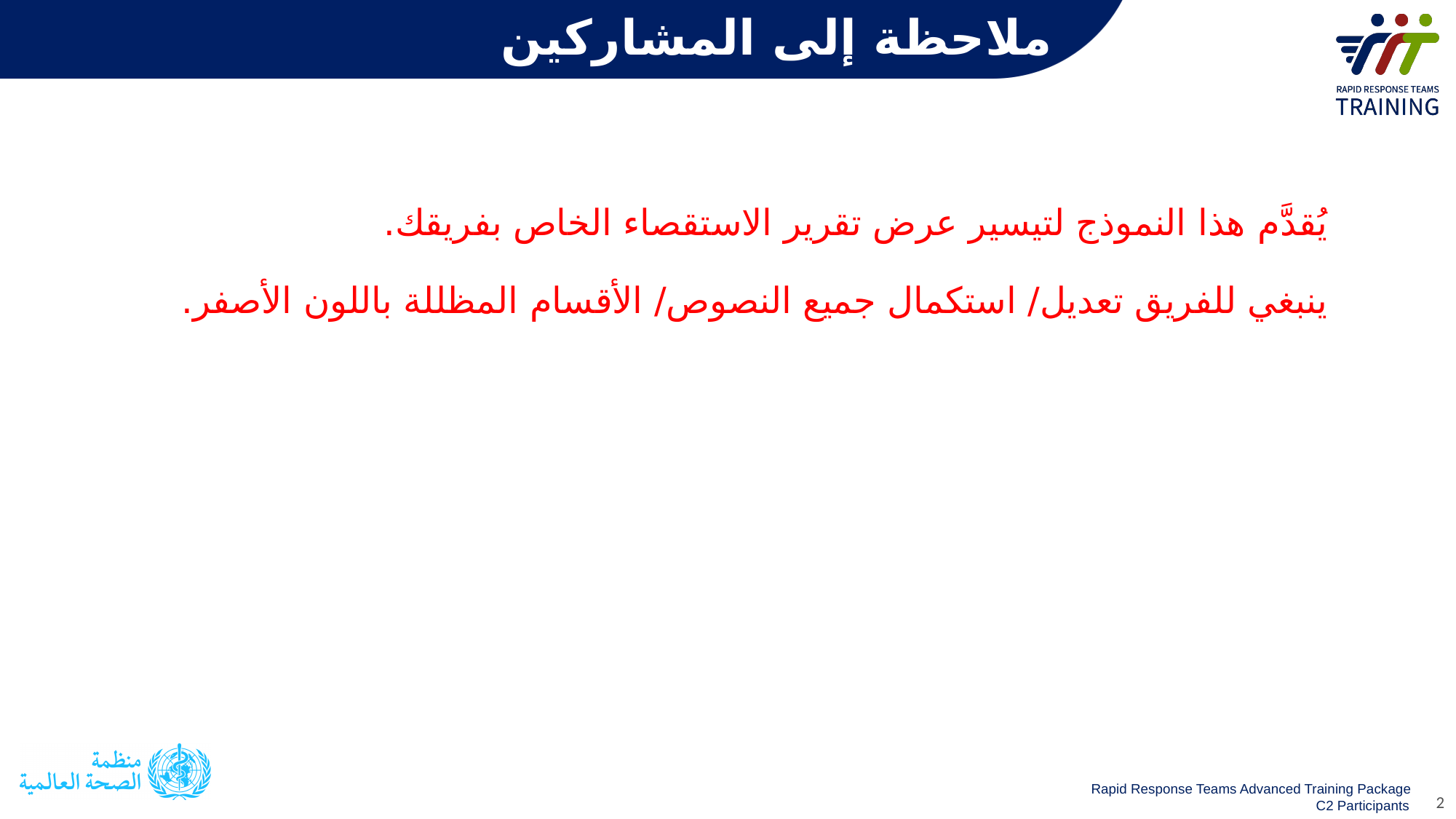

# ملاحظة إلى المشاركين
يُقدَّم هذا النموذج لتيسير عرض تقرير الاستقصاء الخاص بفريقك.

ينبغي للفريق تعديل/ استكمال جميع النصوص/ الأقسام المظللة باللون الأصفر.